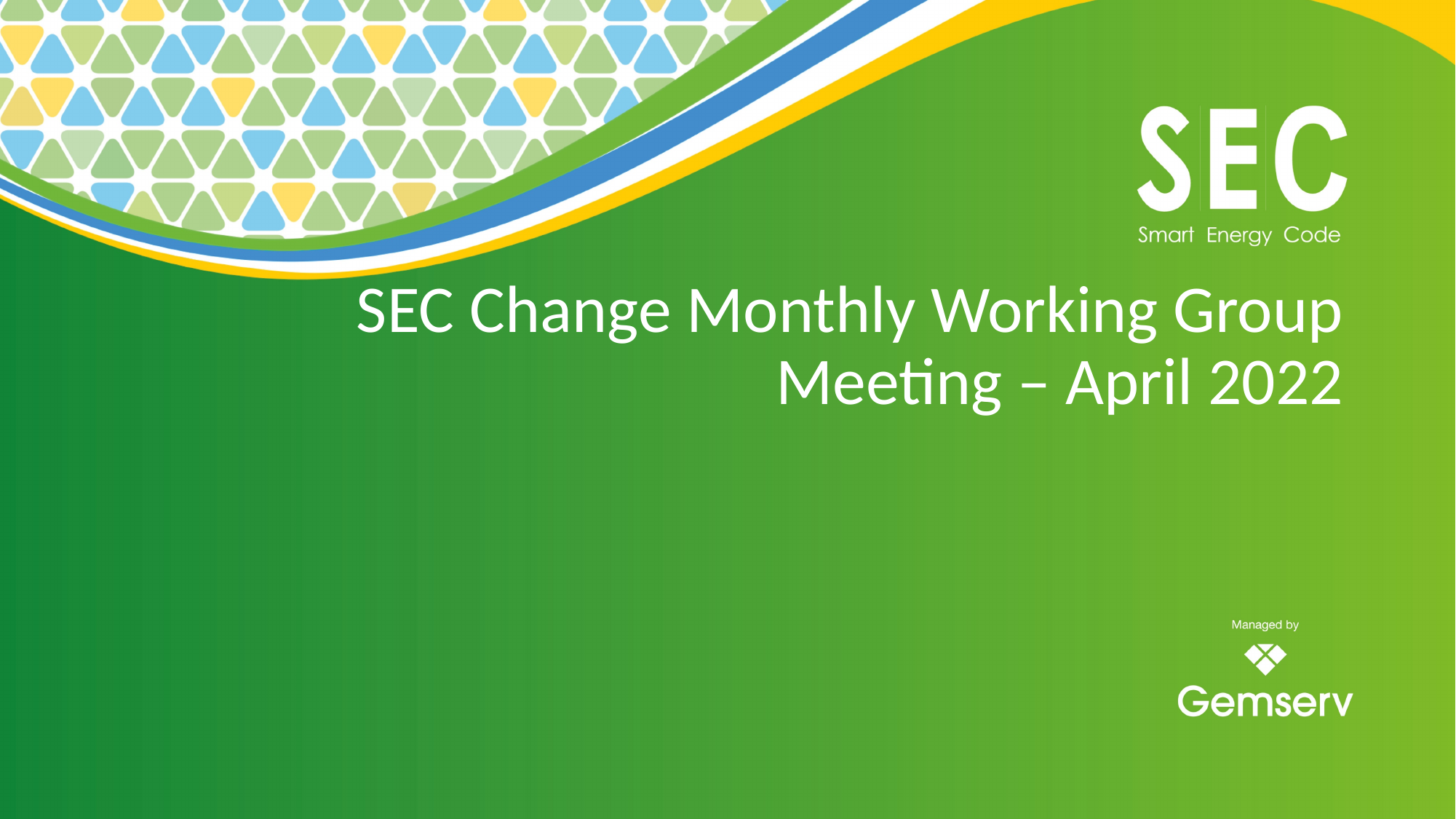

# SEC Change Monthly Working Group Meeting – April 2022